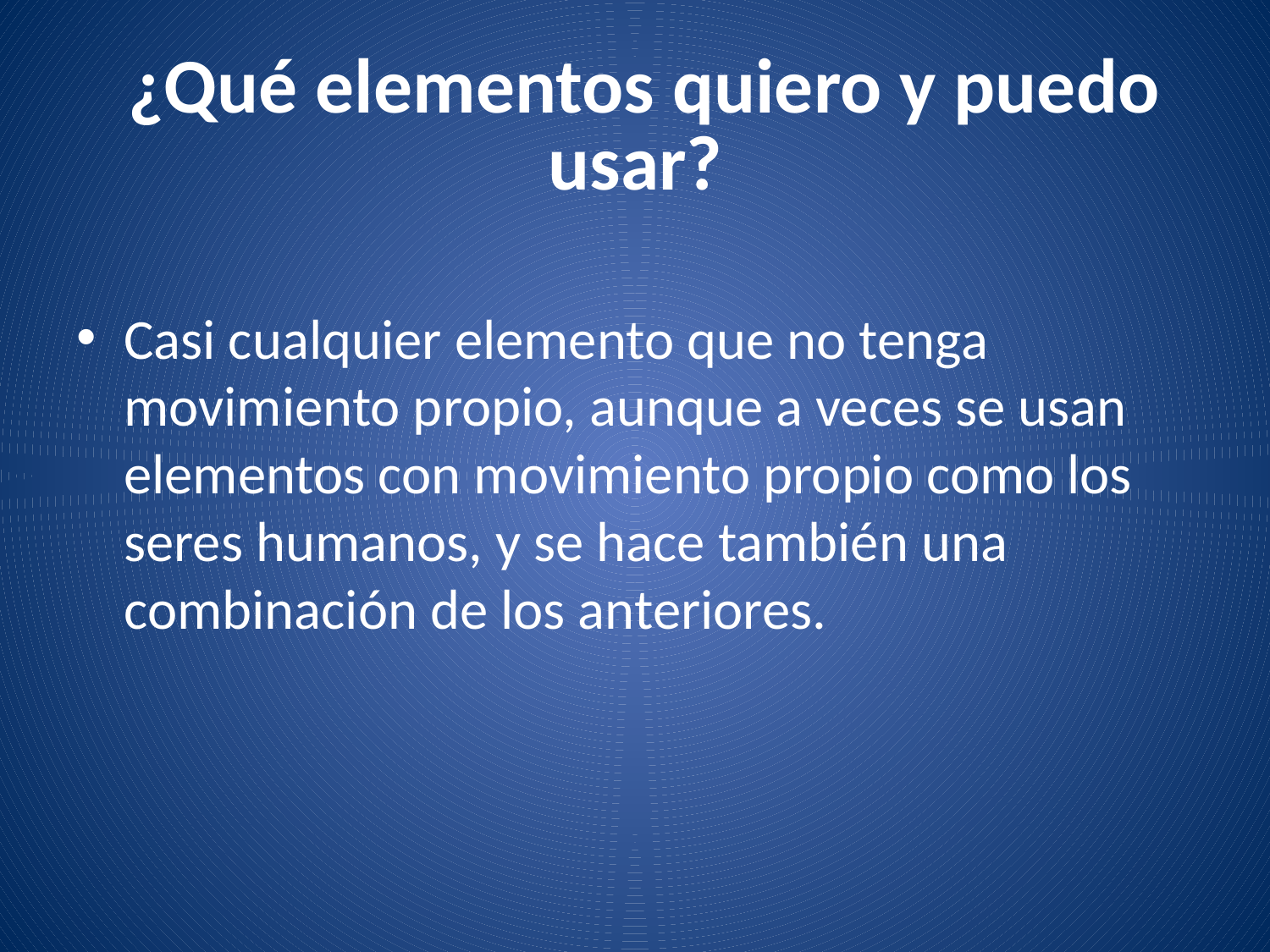

# ¿Qué elementos quiero y puedo usar?
Casi cualquier elemento que no tenga movimiento propio, aunque a veces se usan elementos con movimiento propio como los seres humanos, y se hace también una combinación de los anteriores.